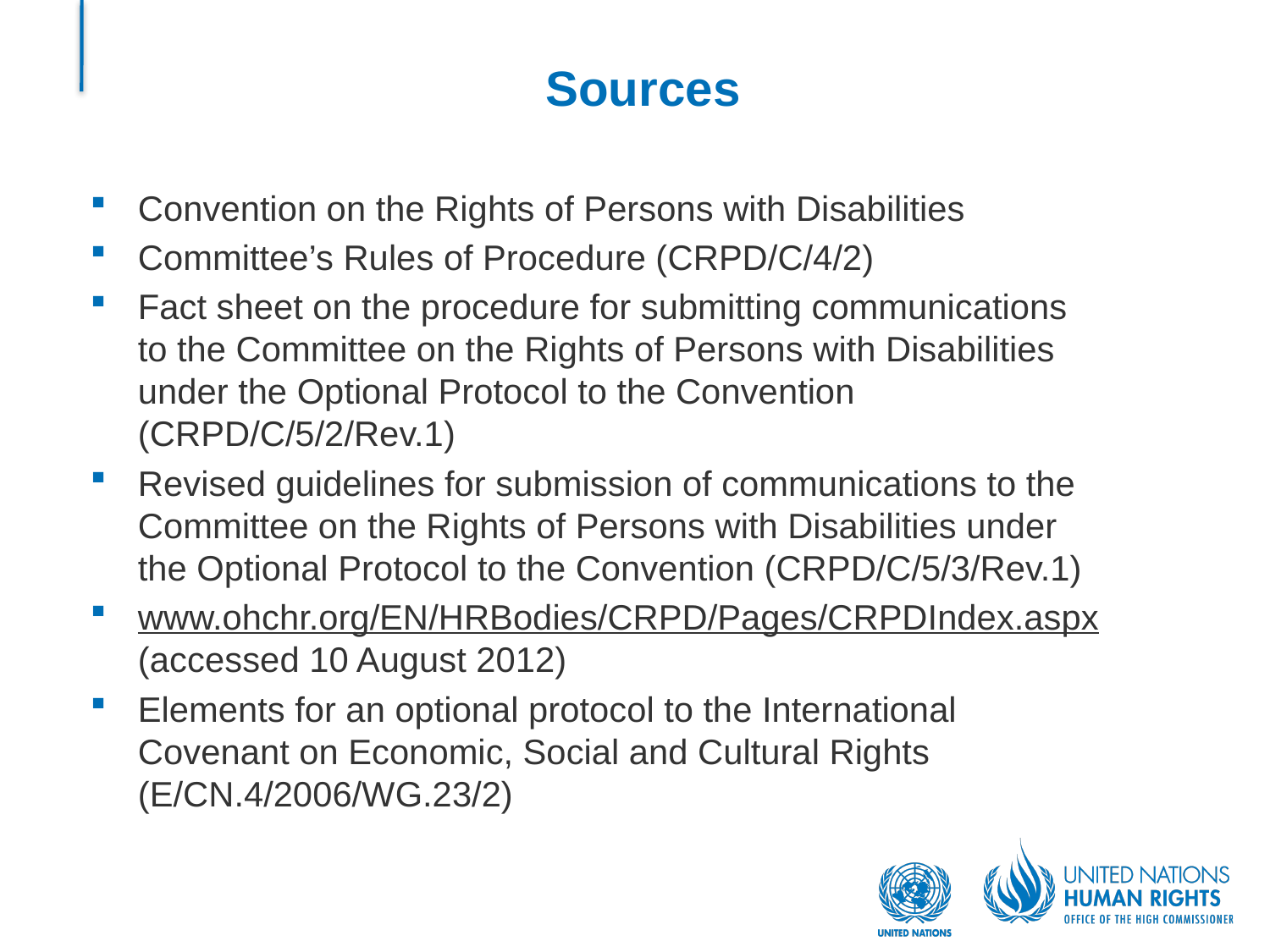

# Sources
Convention on the Rights of Persons with Disabilities
Committee’s Rules of Procedure (CRPD/C/4/2)
Fact sheet on the procedure for submitting communications to the Committee on the Rights of Persons with Disabilities under the Optional Protocol to the Convention (CRPD/C/5/2/Rev.1)
Revised guidelines for submission of communications to the Committee on the Rights of Persons with Disabilities under the Optional Protocol to the Convention (CRPD/C/5/3/Rev.1)
www.ohchr.org/EN/HRBodies/CRPD/Pages/CRPDIndex.aspx (accessed 10 August 2012)
Elements for an optional protocol to the International Covenant on Economic, Social and Cultural Rights (E/CN.4/2006/WG.23/2)